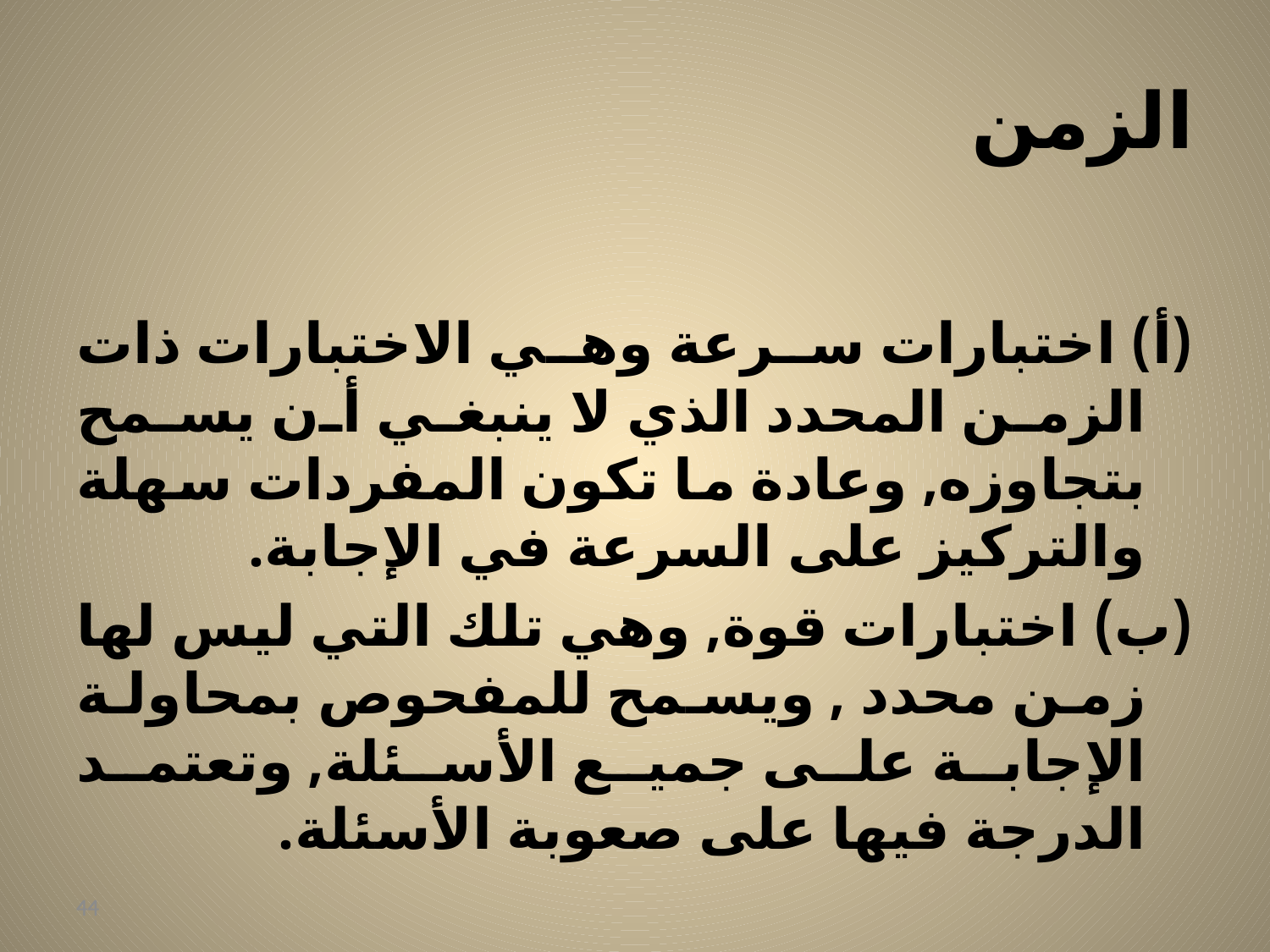

# الزمن

(أ) اختبارات سرعة وهي الاختبارات ذات الزمن المحدد الذي لا ينبغي أن يسمح بتجاوزه, وعادة ما تكون المفردات سهلة والتركيز على السرعة في الإجابة.
(ب) اختبارات قوة, وهي تلك التي ليس لها زمن محدد , ويسمح للمفحوص بمحاولة الإجابة على جميع الأسئلة, وتعتمد الدرجة فيها على صعوبة الأسئلة.

44